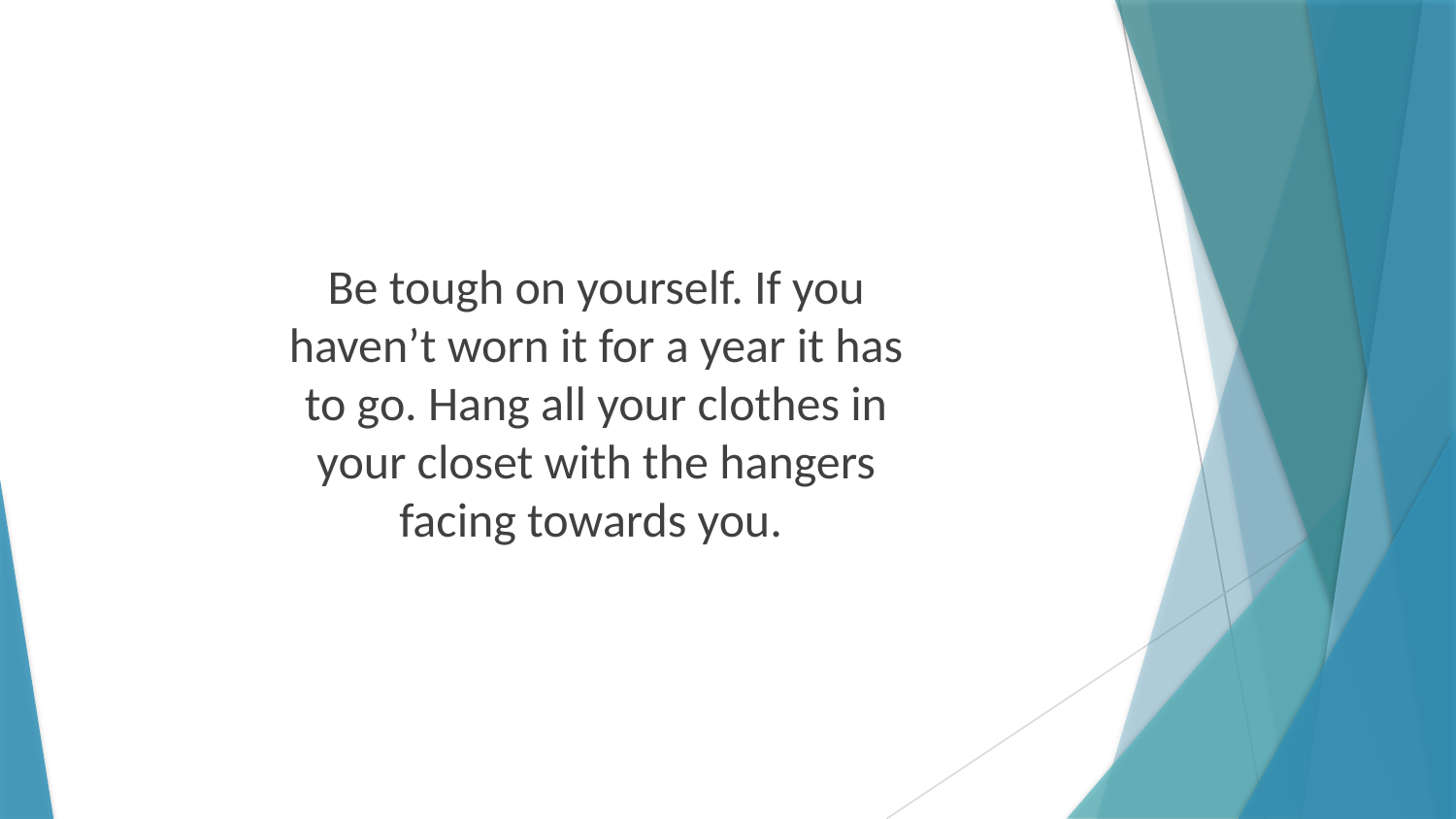

Be tough on yourself. If you haven’t worn it for a year it has to go. Hang all your clothes in your closet with the hangers facing towards you.